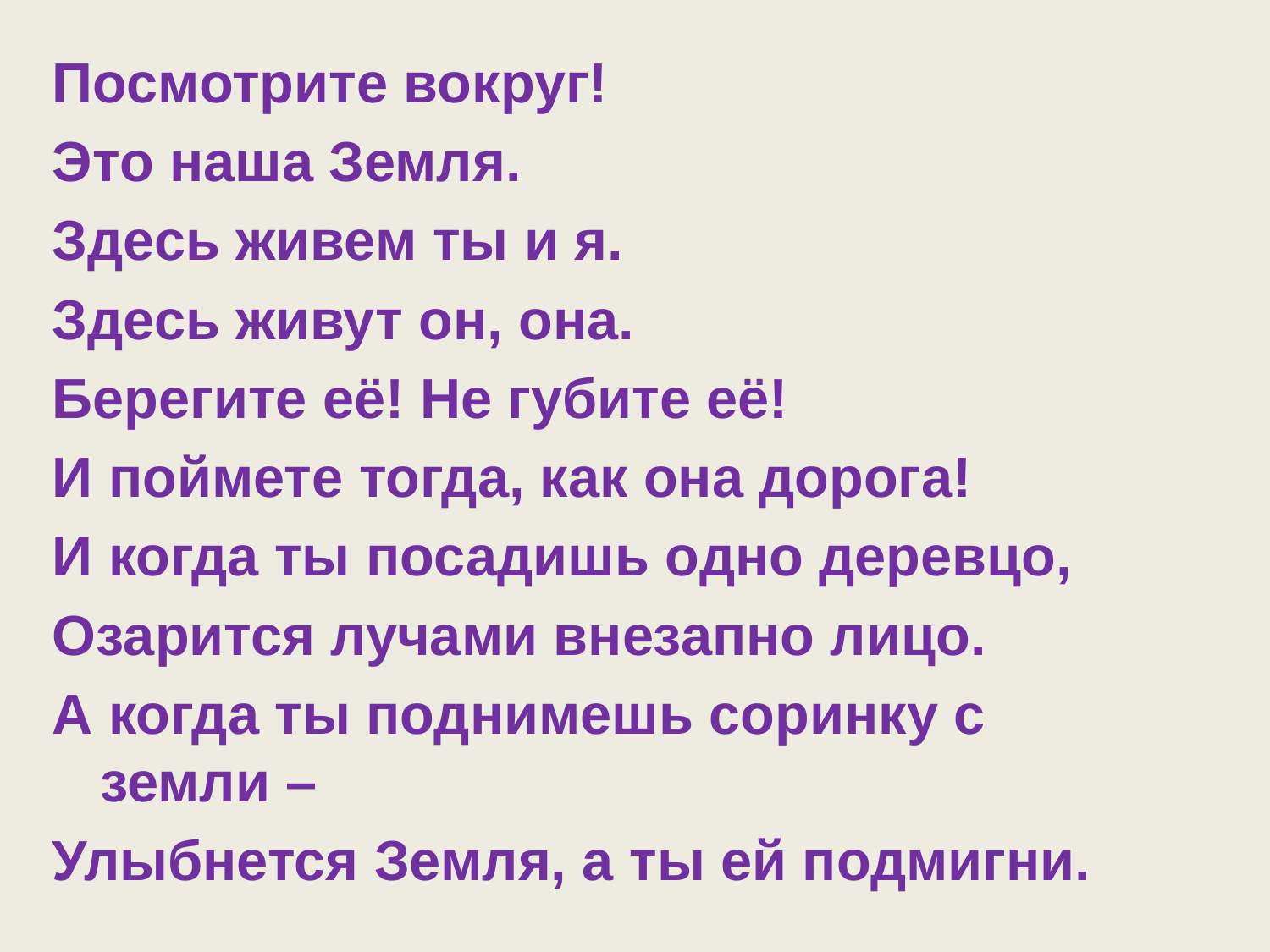

Посмотрите вокруг!
Это наша Земля.
Здесь живем ты и я.
Здесь живут он, она.
Берегите её! Не губите её!
И поймете тогда, как она дорога!
И когда ты посадишь одно деревцо,
Озарится лучами внезапно лицо.
А когда ты поднимешь соринку с земли –
Улыбнется Земля, а ты ей подмигни.